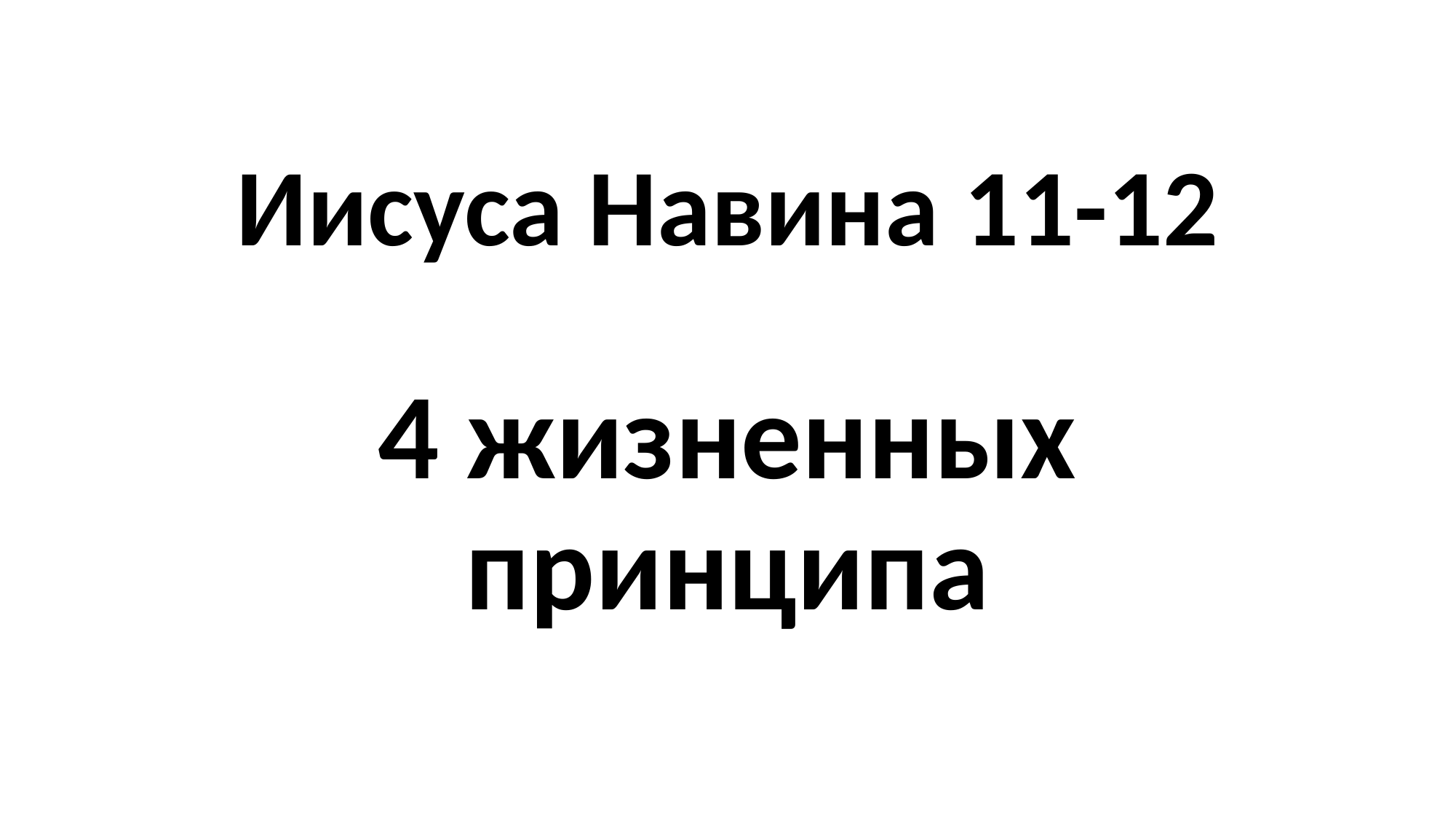

# Иисуса Навина 11-12
4 жизненных принципа